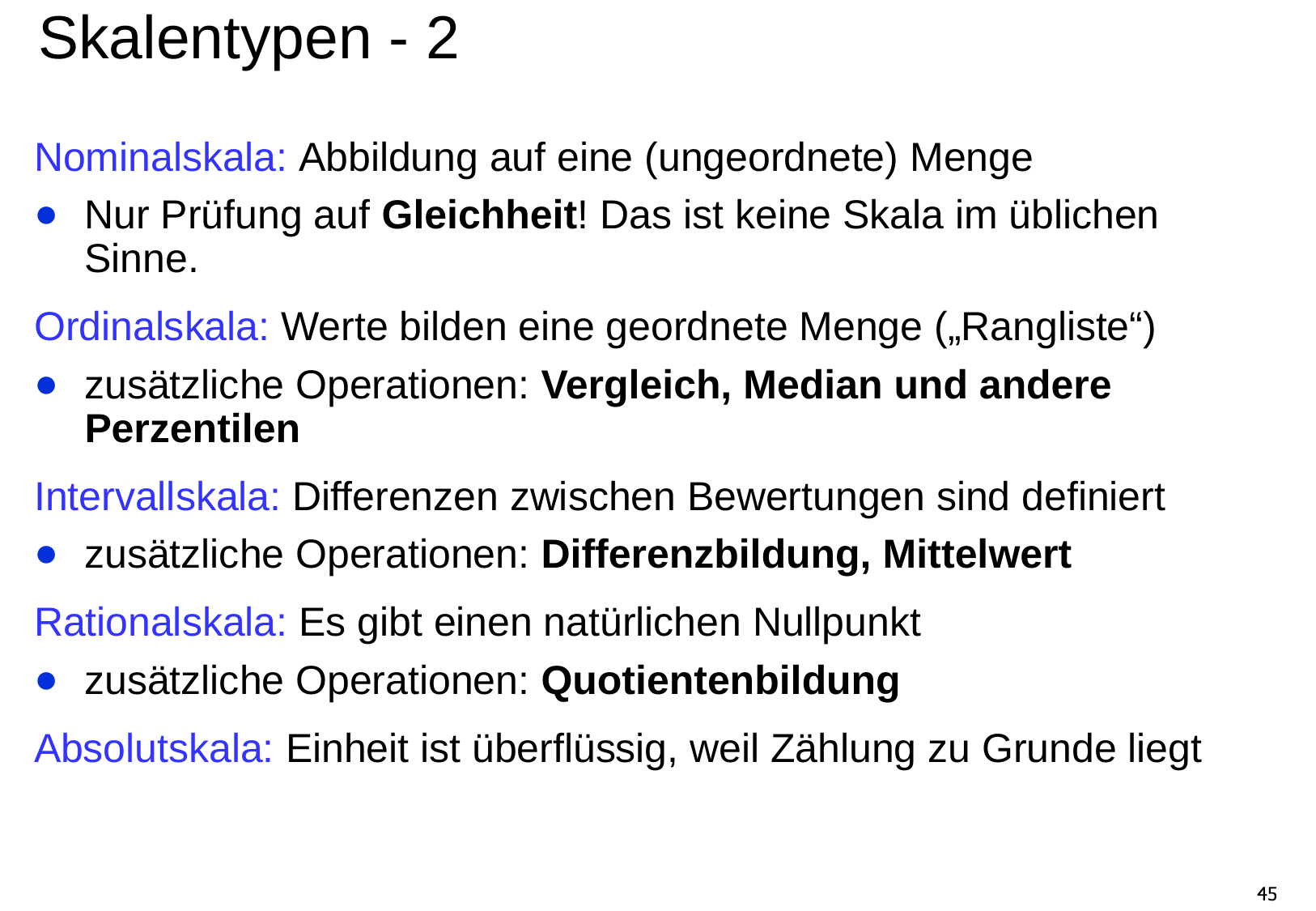

# Skalentypen - 2
Nominalskala: Abbildung auf eine (ungeordnete) Menge
Nur Prüfung auf Gleichheit! Das ist keine Skala im üblichen Sinne.
Ordinalskala: Werte bilden eine geordnete Menge („Rangliste“)
zusätzliche Operationen: Vergleich, Median und andere Perzentilen
Intervallskala: Differenzen zwischen Bewertungen sind definiert
zusätzliche Operationen: Differenzbildung, Mittelwert
Rationalskala: Es gibt einen natürlichen Nullpunkt
zusätzliche Operationen: Quotientenbildung
Absolutskala: Einheit ist überflüssig, weil Zählung zu Grunde liegt
45